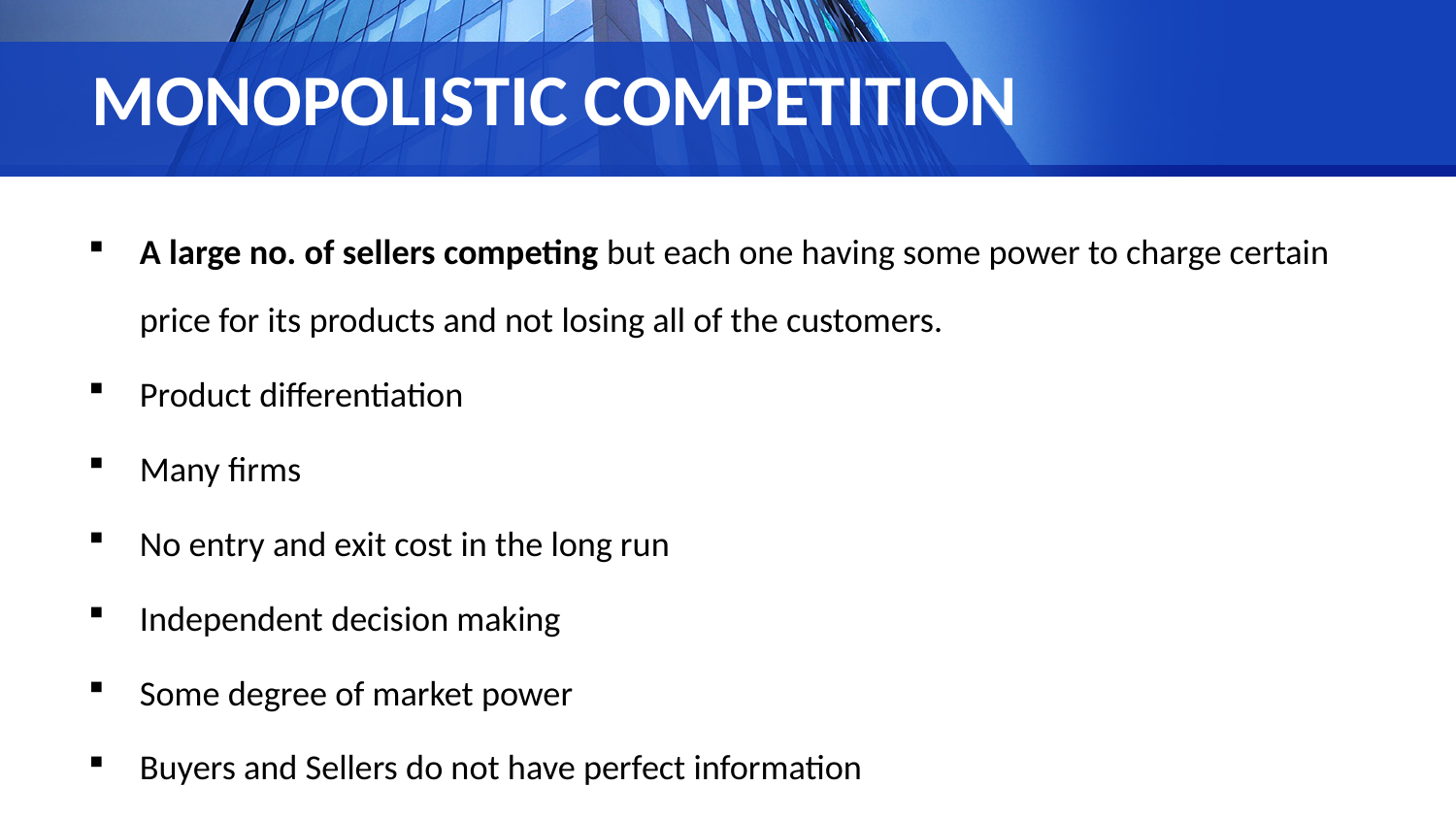

# MONOPOLISTIC COMPETITION
A large no. of sellers competing but each one having some power to charge certain price for its products and not losing all of the customers.
Product differentiation
Many firms
No entry and exit cost in the long run
Independent decision making
Some degree of market power
Buyers and Sellers do not have perfect information